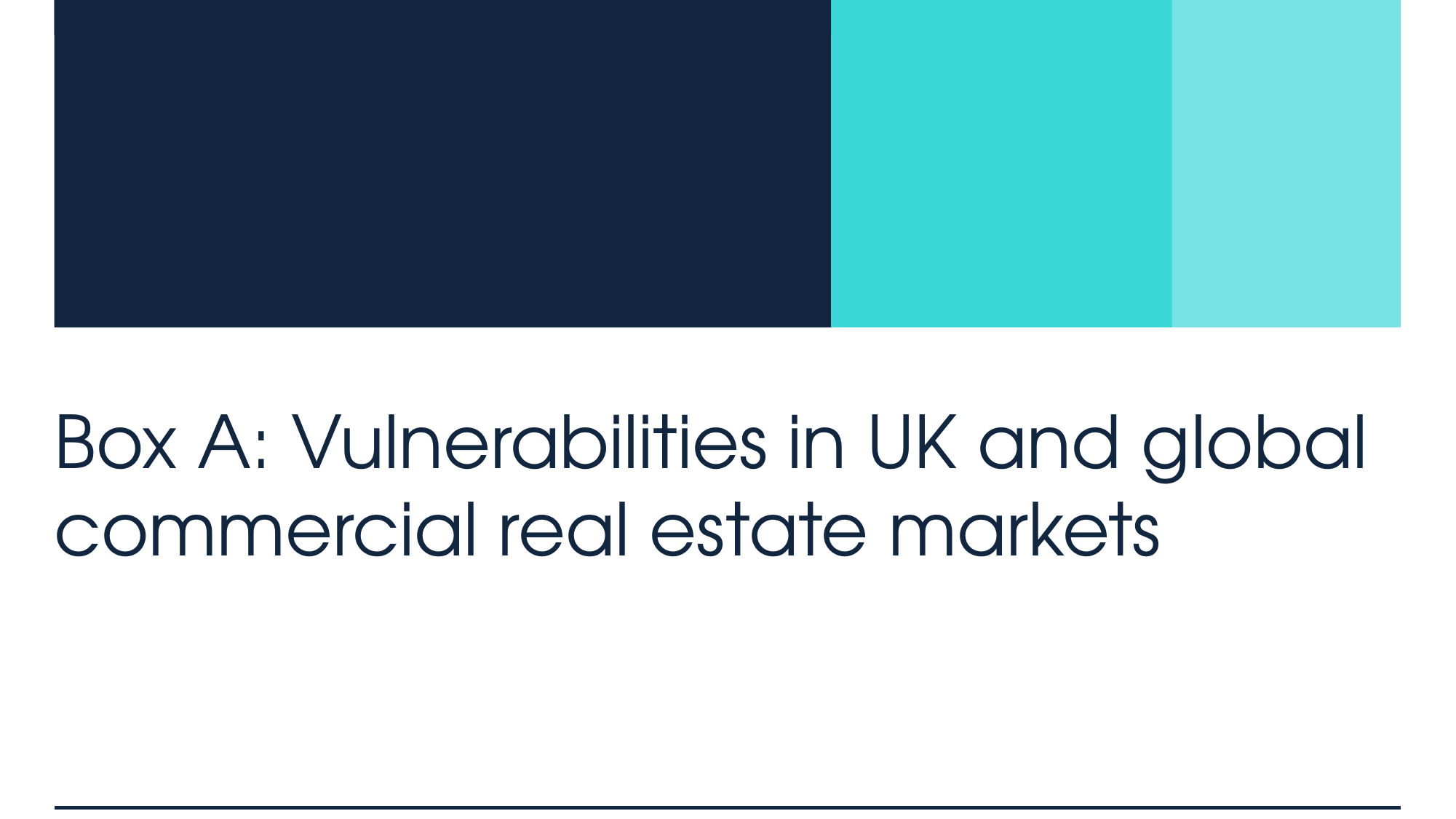

# Box A: Vulnerabilities in UK and global commercial real estate markets